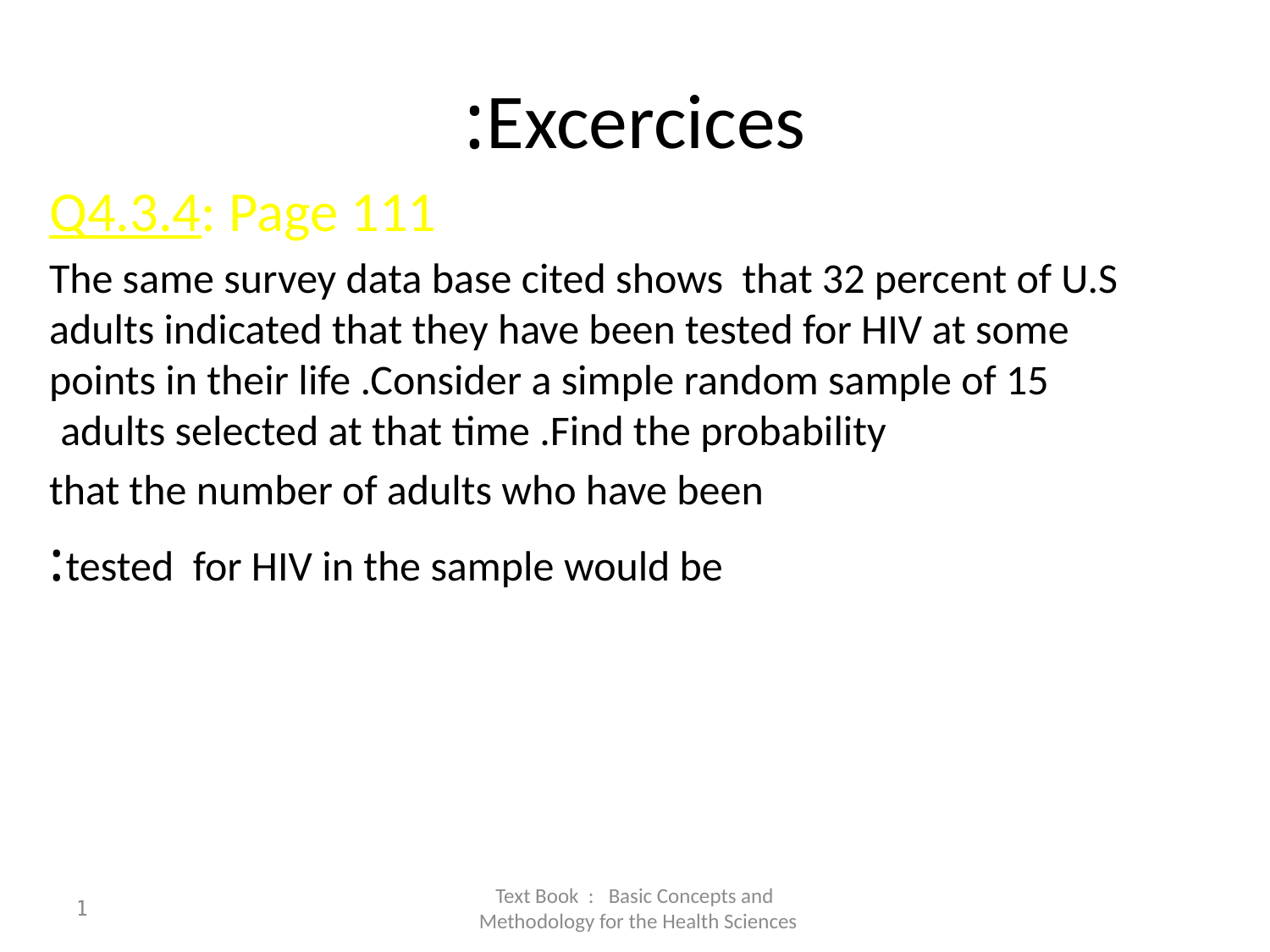

# Excercices:
Q4.3.4: Page 111
The same survey data base cited shows  that 32 percent of U.S adults indicated that they have been tested for HIV at some points in their life .Consider a simple random sample of 15 adults selected at that time .Find the probability
that the number of adults who have been
tested  for HIV in the sample would be:
1
Text Book  :   Basic Concepts and Methodology for the Health Sciences